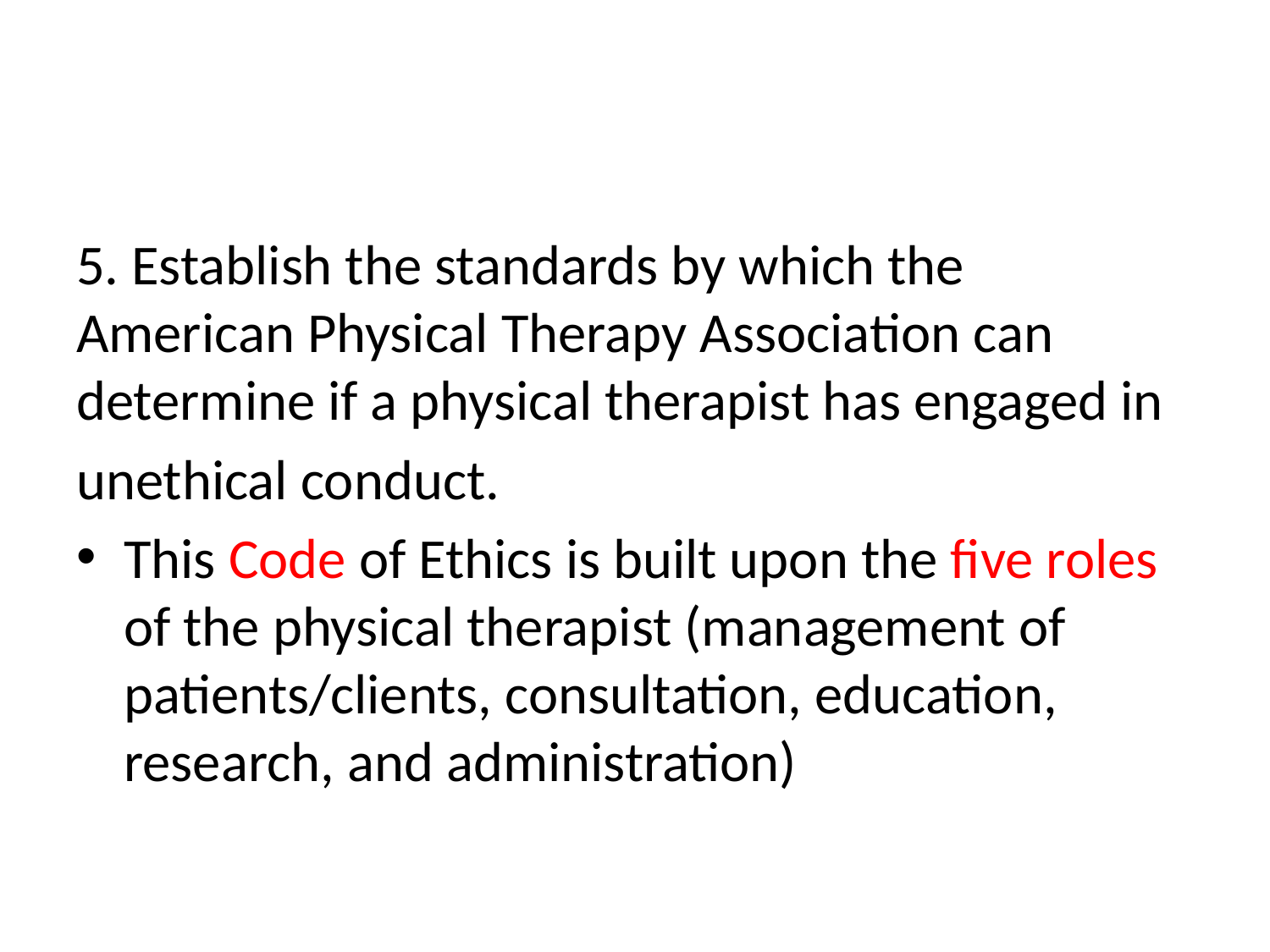

#
5. Establish the standards by which the American Physical Therapy Association can determine if a physical therapist has engaged in
unethical conduct.
This Code of Ethics is built upon the five roles of the physical therapist (management of patients/clients, consultation, education, research, and administration)